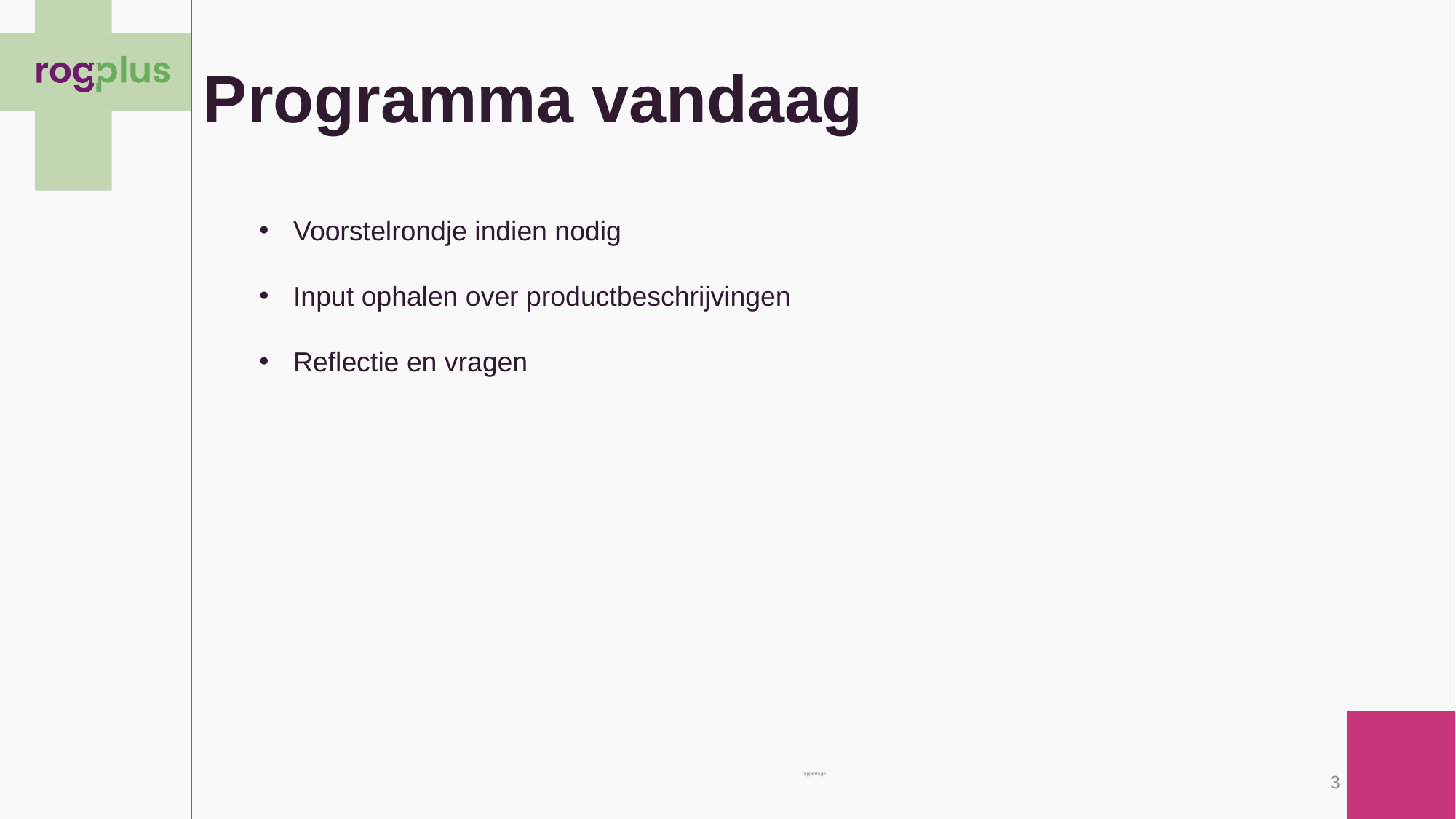

# Programma vandaag
Voorstelrondje indien nodig

Input ophalen over productbeschrijvingen

Reflectie en vragen
rapportage
3